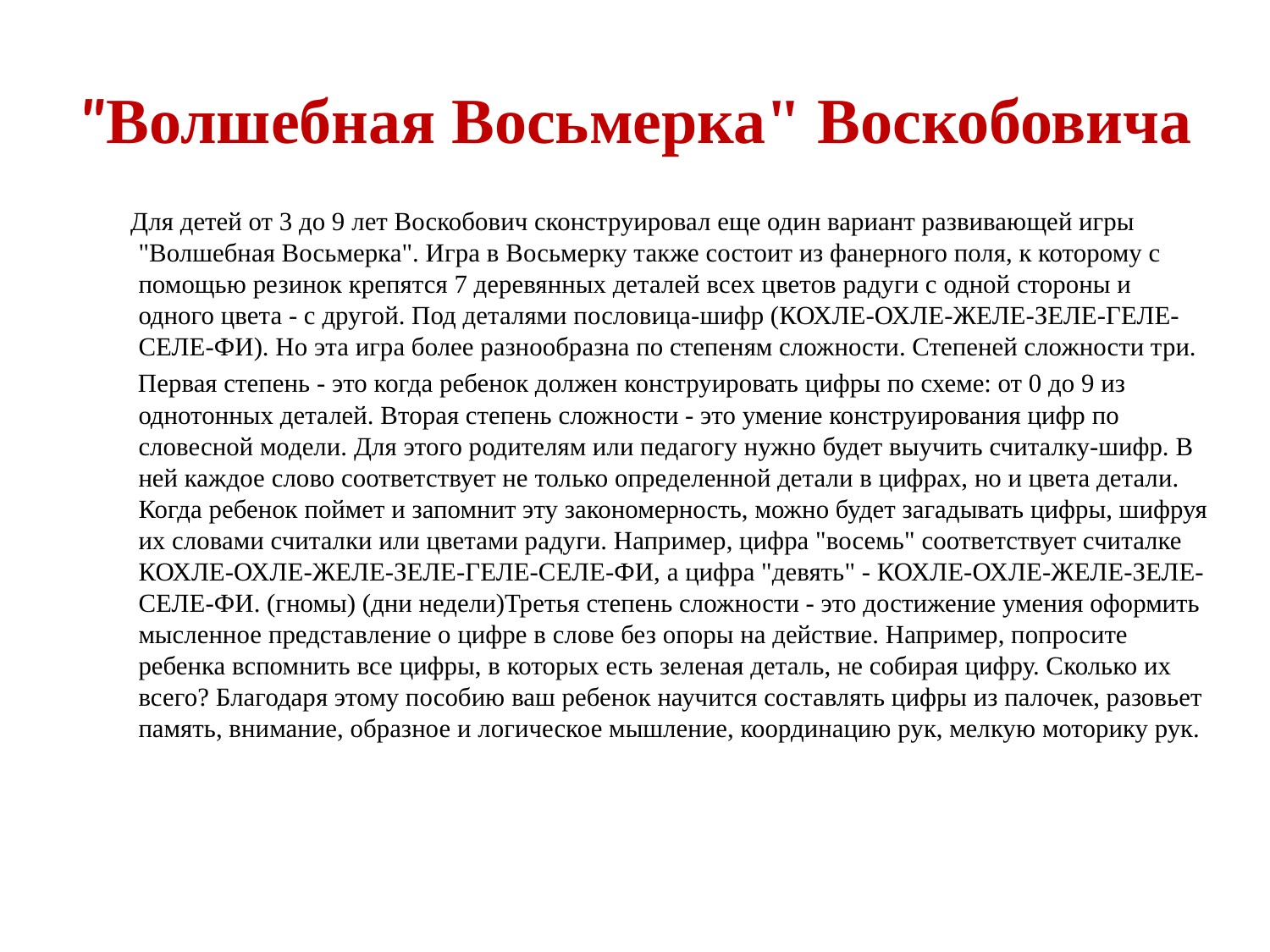

# "Волшебная Восьмерка" Воскобовича
       Для детей от 3 до 9 лет Воскобович сконструировал еще один вариант развивающей игры "Волшебная Восьмерка". Игра в Восьмерку также состоит из фанерного поля, к которому с помощью резинок крепятся 7 деревянных деталей всех цветов радуги с одной стороны и одного цвета - с другой. Под деталями пословица-шифр (КОХЛЕ-ОХЛЕ-ЖЕЛЕ-ЗЕЛЕ-ГЕЛЕ-СЕЛЕ-ФИ). Но эта игра более разнообразна по степеням сложности. Степеней сложности три.
       Первая степень - это когда ребенок должен конструировать цифры по схеме: от 0 до 9 из однотонных деталей. Вторая степень сложности - это умение конструирования цифр по словесной модели. Для этого родителям или педагогу нужно будет выучить считалку-шифр. В ней каждое слово соответствует не только определенной детали в цифрах, но и цвета детали. Когда ребенок поймет и запомнит эту закономерность, можно будет загадывать цифры, шифруя их словами считалки или цветами радуги. Например, цифра "восемь" соответствует считалке КОХЛЕ-ОХЛЕ-ЖЕЛЕ-ЗЕЛЕ-ГЕЛЕ-СЕЛЕ-ФИ, а цифра "девять" - КОХЛЕ-ОХЛЕ-ЖЕЛЕ-ЗЕЛЕ-СЕЛЕ-ФИ. (гномы) (дни недели)Третья степень сложности - это достижение умения оформить мысленное представление о цифре в слове без опоры на действие. Например, попросите ребенка вспомнить все цифры, в которых есть зеленая деталь, не собирая цифру. Сколько их всего? Благодаря этому пособию ваш ребенок научится составлять цифры из палочек, разовьет память, внимание, образное и логическое мышление, координацию рук, мелкую моторику рук.